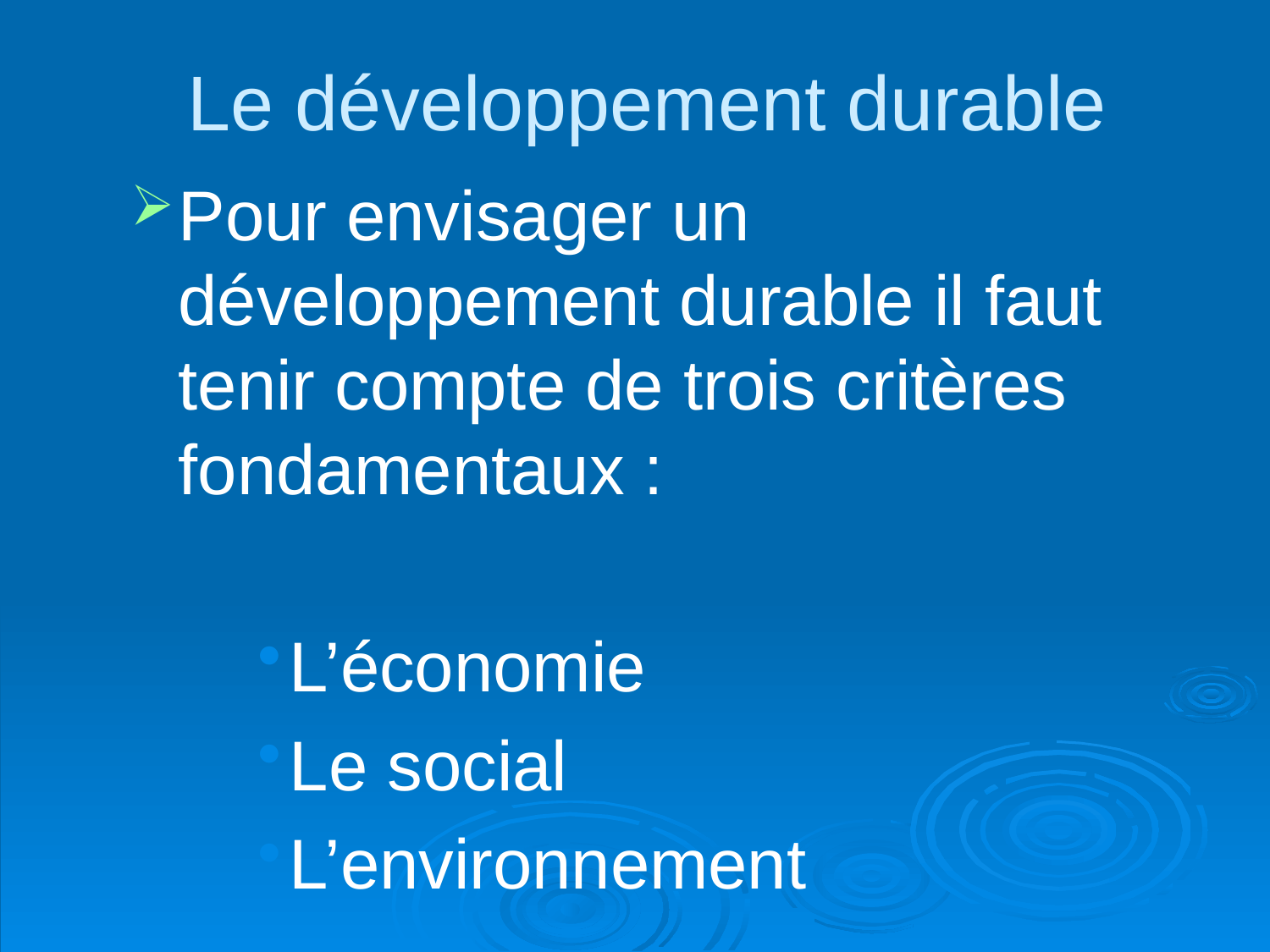

# Le développement durable
Pour envisager un développement durable il faut tenir compte de trois critères fondamentaux :

L’économie
Le social
L’environnement